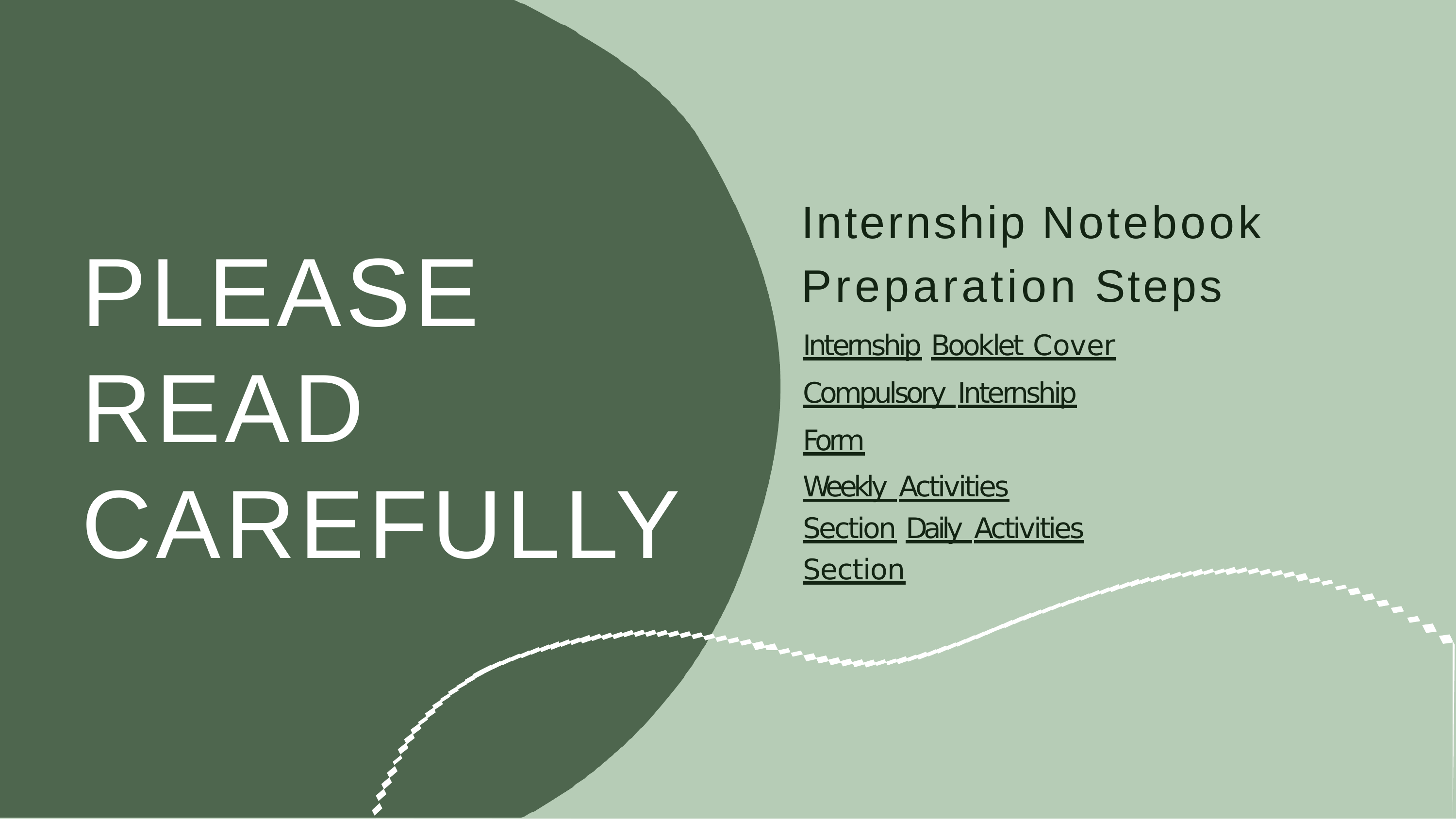

# Internship Notebook Preparation Steps
PLEASE READ CAREFULLY
Internship Booklet Cover Compulsory Internship Form
Weekly Activities Section Daily Activities Section